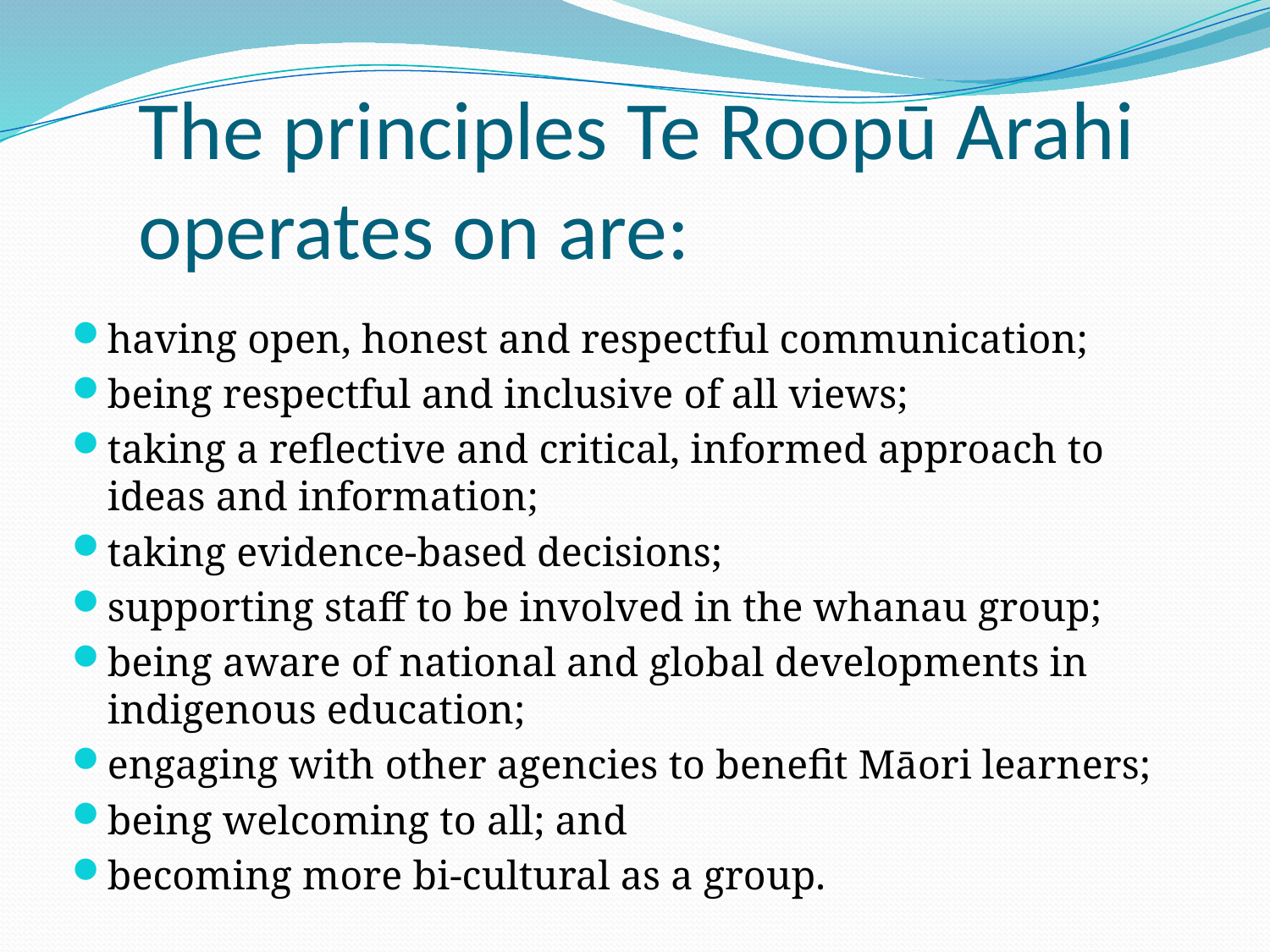

# The principles Te Roopū Arahi operates on are:
having open, honest and respectful communication;
being respectful and inclusive of all views;
taking a reflective and critical, informed approach to ideas and information;
taking evidence-based decisions;
supporting staff to be involved in the whanau group;
being aware of national and global developments in indigenous education;
engaging with other agencies to benefit Māori learners;
being welcoming to all; and
becoming more bi-cultural as a group.